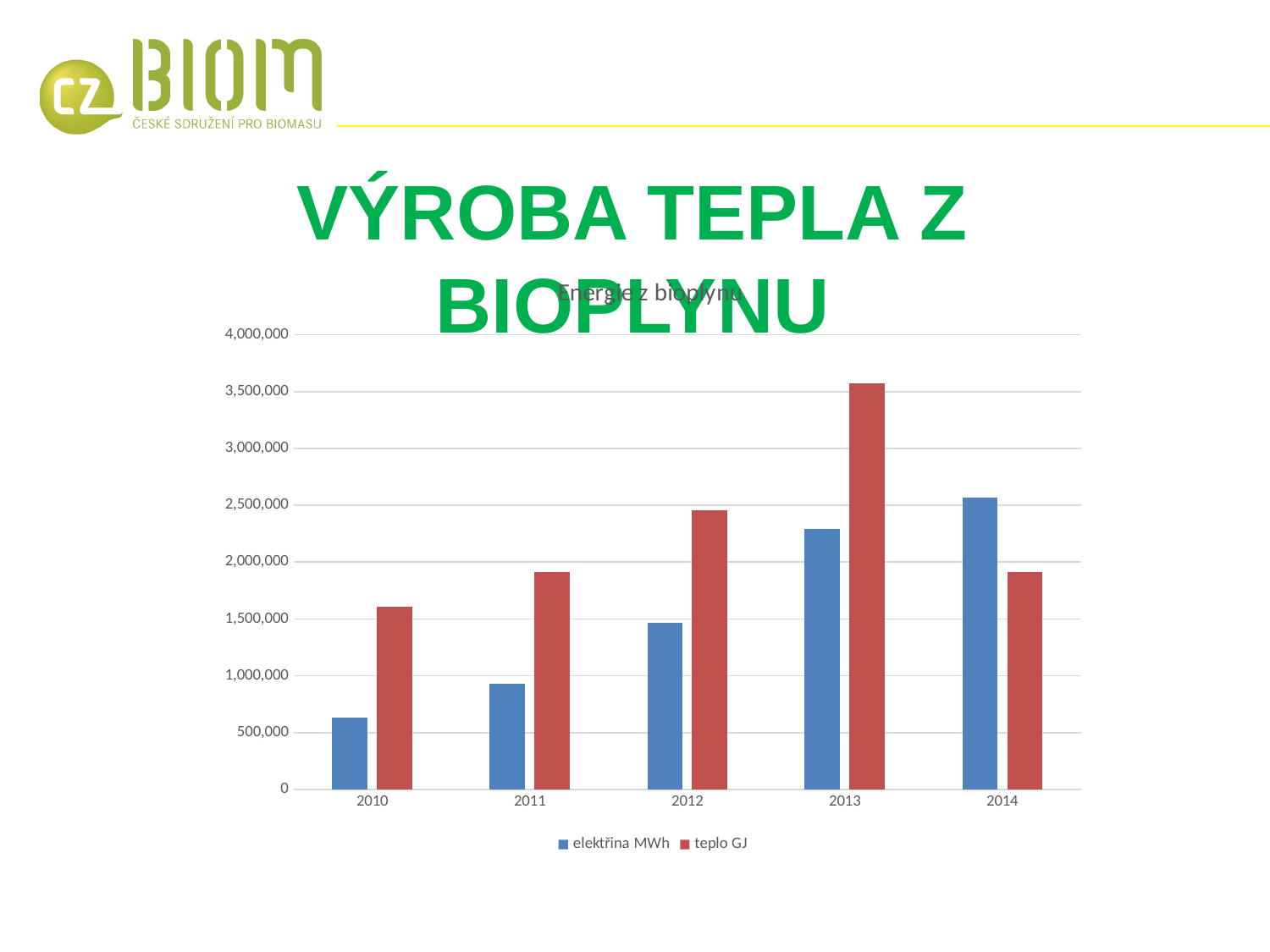

# VÝROBA TEPLA Z BIOPLYNU

### Chart: Energie z bioplynu

| Category | elektřina | teplo |
|---|---|---|
| 2010 | 634662.0 | 1610361.0 |
| 2011 | 928715.0 | 1910636.0 |
| 2012 | 1467684.0 | 2452894.0 |
| 2013 | 2293593.0 | 3571077.0 |
| 2014 | 2566698.0 | 1914909.0 |